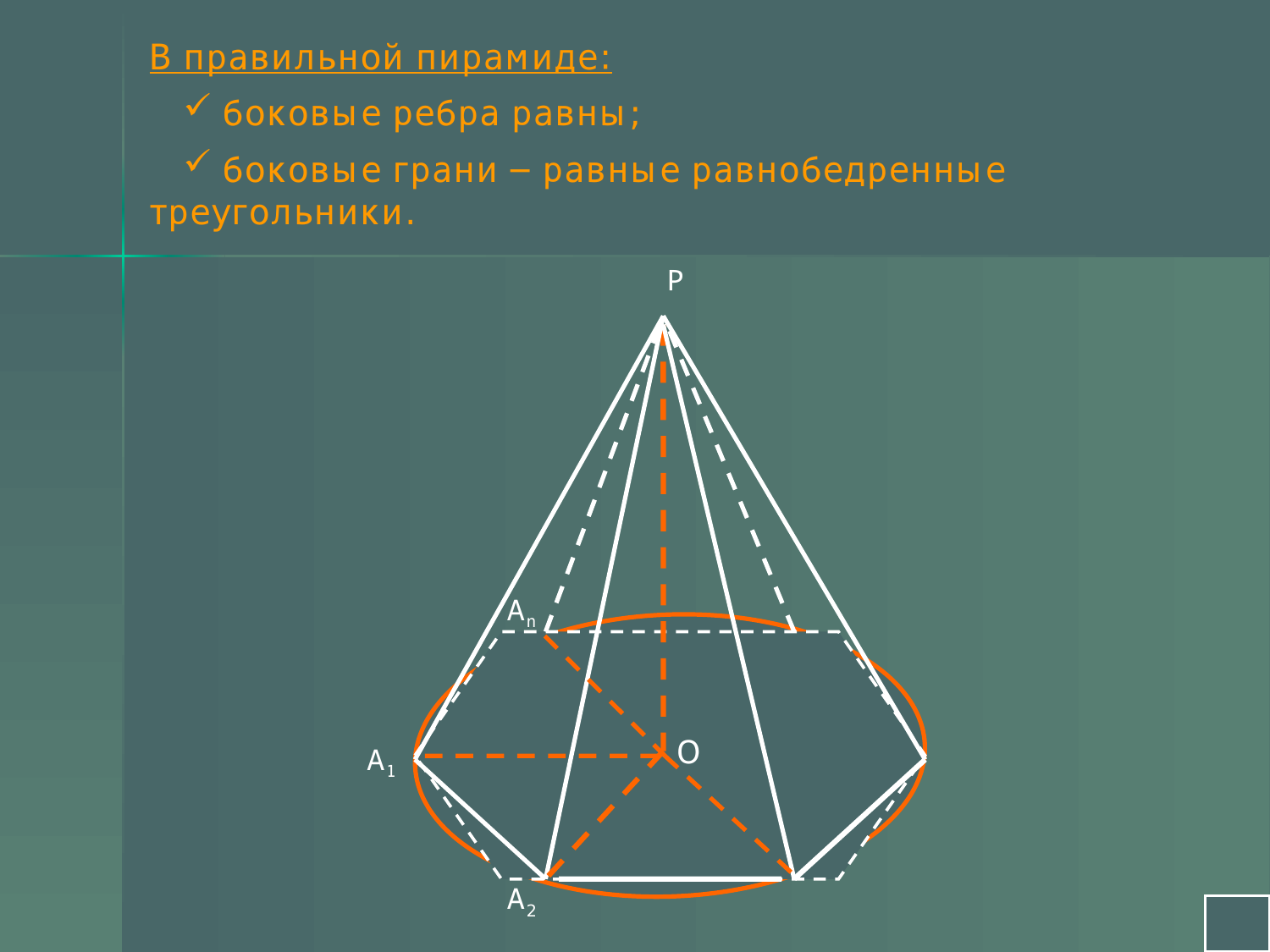

В правильной пирамиде:
 боковые ребра равны;
 боковые грани – равные равнобедренные треугольники.
Р

Аn

О

А2
А1